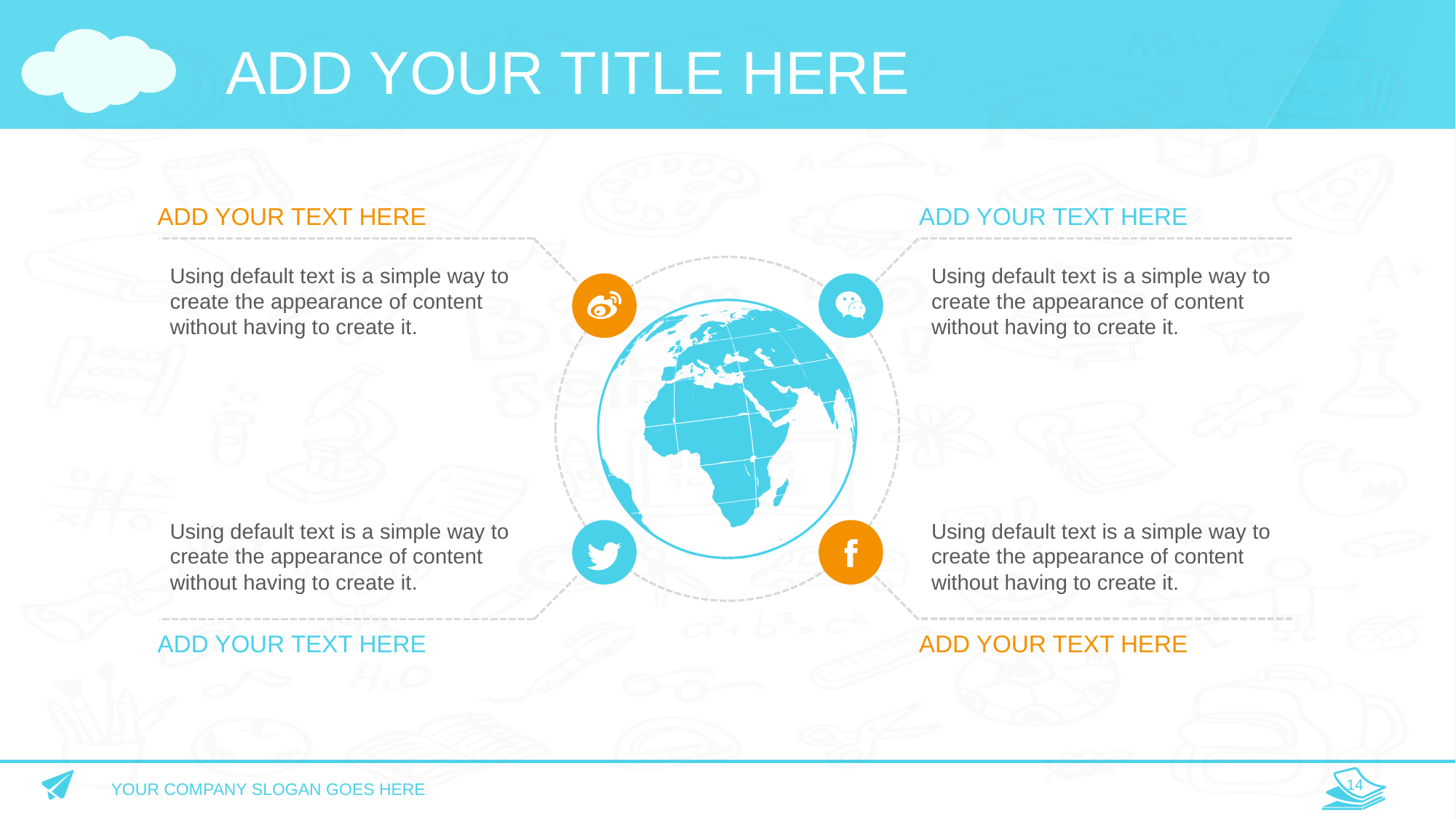

# ADD YOUR TITLE HERE
ADD YOUR TEXT HERE
ADD YOUR TEXT HERE

Using default text is a simple way to create the appearance of content without having to create it.
Using default text is a simple way to create the appearance of content without having to create it.

Using default text is a simple way to create the appearance of content without having to create it.
Using default text is a simple way to create the appearance of content without having to create it.

ADD YOUR TEXT HERE
ADD YOUR TEXT HERE
YOUR COMPANY SLOGAN GOES HERE